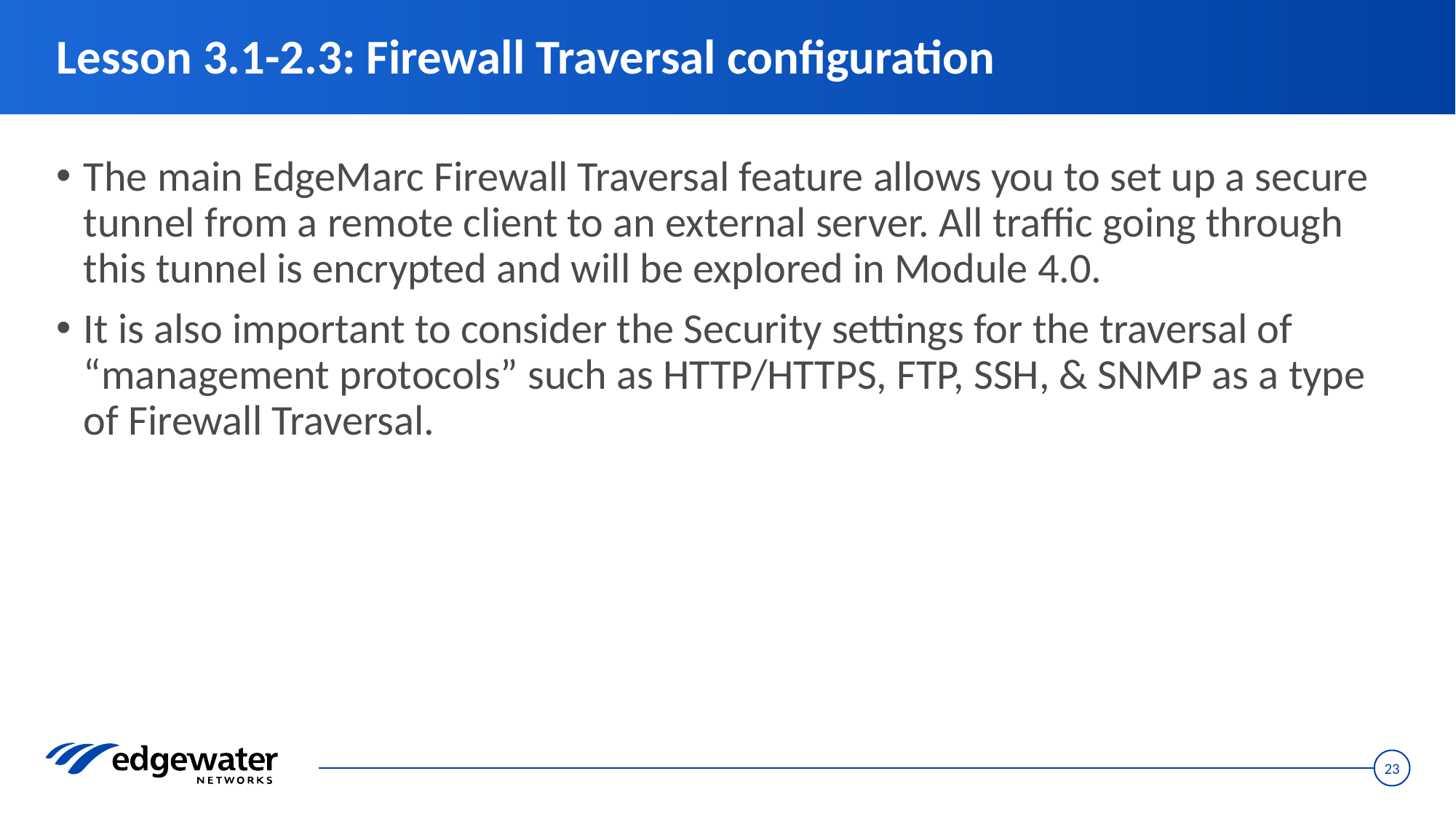

# Lesson 3.1-2.3: Firewall Traversal configuration
The main EdgeMarc Firewall Traversal feature allows you to set up a secure tunnel from a remote client to an external server. All traffic going through this tunnel is encrypted and will be explored in Module 4.0.
It is also important to consider the Security settings for the traversal of “management protocols” such as HTTP/HTTPS, FTP, SSH, & SNMP as a type of Firewall Traversal.